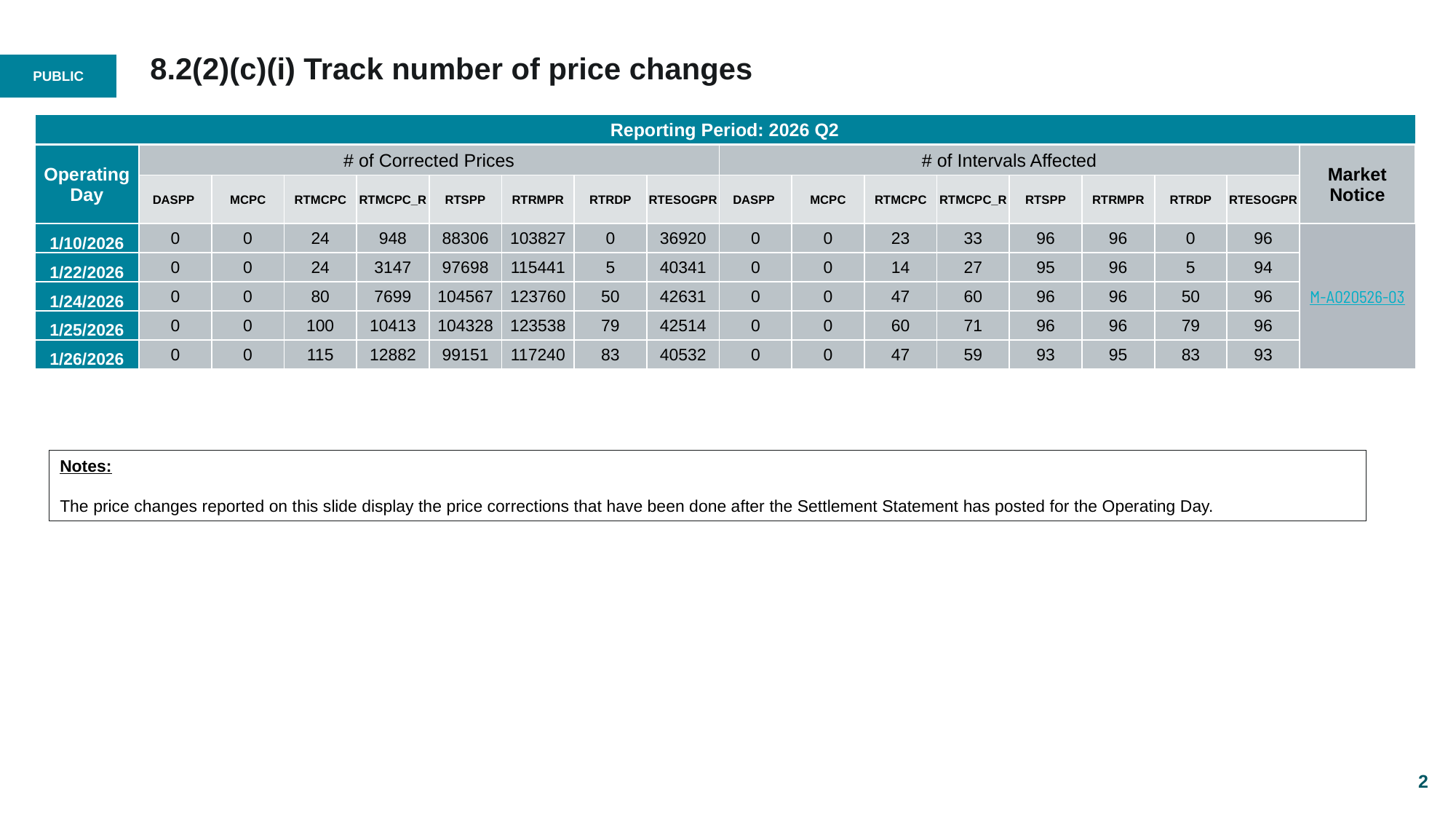

# 8.2(2)(c)(i) Track number of price changes
| Reporting Period: 2026 Q2 |  |  |  |  |  |  |  |  |  |  |  |  |  |  |  |  |  |
| --- | --- | --- | --- | --- | --- | --- | --- | --- | --- | --- | --- | --- | --- | --- | --- | --- | --- |
| Operating Day | # of Corrected Prices |  |  |  |  |  |  |  | # of Intervals Affected |  |  |  |  |  |  |  | Market Notice |
|  | DASPP | MCPC | RTMCPC | RTMCPC\_R | RTSPP | RTRMPR | RTRDP | RTESOGPR | DASPP | MCPC | RTMCPC | RTMCPC\_R | RTSPP | RTRMPR | RTRDP | RTESOGPR |  |
| 1/10/2026 | 0 | 0 | 24 | 948 | 88306 | 103827 | 0 | 36920 | 0 | 0 | 23 | 33 | 96 | 96 | 0 | 96 | M-A020526-03 |
| 1/22/2026 | 0 | 0 | 24 | 3147 | 97698 | 115441 | 5 | 40341 | 0 | 0 | 14 | 27 | 95 | 96 | 5 | 94 |  |
| 1/24/2026 | 0 | 0 | 80 | 7699 | 104567 | 123760 | 50 | 42631 | 0 | 0 | 47 | 60 | 96 | 96 | 50 | 96 |  |
| 1/25/2026 | 0 | 0 | 100 | 10413 | 104328 | 123538 | 79 | 42514 | 0 | 0 | 60 | 71 | 96 | 96 | 79 | 96 |  |
| 1/26/2026 | 0 | 0 | 115 | 12882 | 99151 | 117240 | 83 | 40532 | 0 | 0 | 47 | 59 | 93 | 95 | 83 | 93 |  |
Notes:

The price changes reported on this slide display the price corrections that have been done after the Settlement Statement has posted for the Operating Day.
2